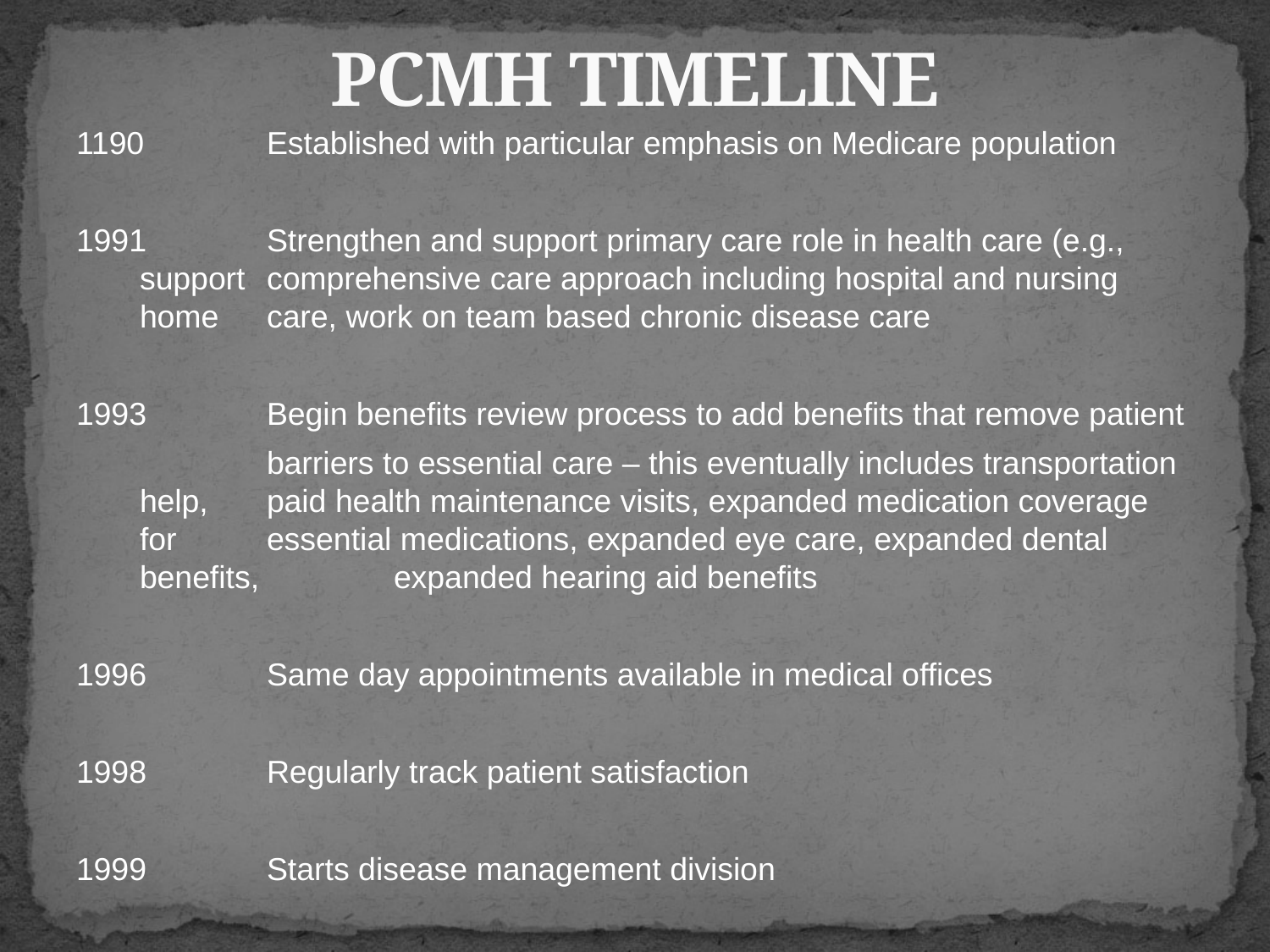

# PCMH TIMELINE
1190 	Established with particular emphasis on Medicare population

1991	Strengthen and support primary care role in health care (e.g., support 	comprehensive care approach including hospital and nursing home 	care, work on team based chronic disease care

1993	Begin benefits review process to add benefits that remove patient
		barriers to essential care – this eventually includes transportation help, 	paid health maintenance visits, expanded medication coverage for 	essential medications, expanded eye care, expanded dental benefits, 	expanded hearing aid benefits

1996	Same day appointments available in medical offices

1998	Regularly track patient satisfaction

1999   	Starts disease management division